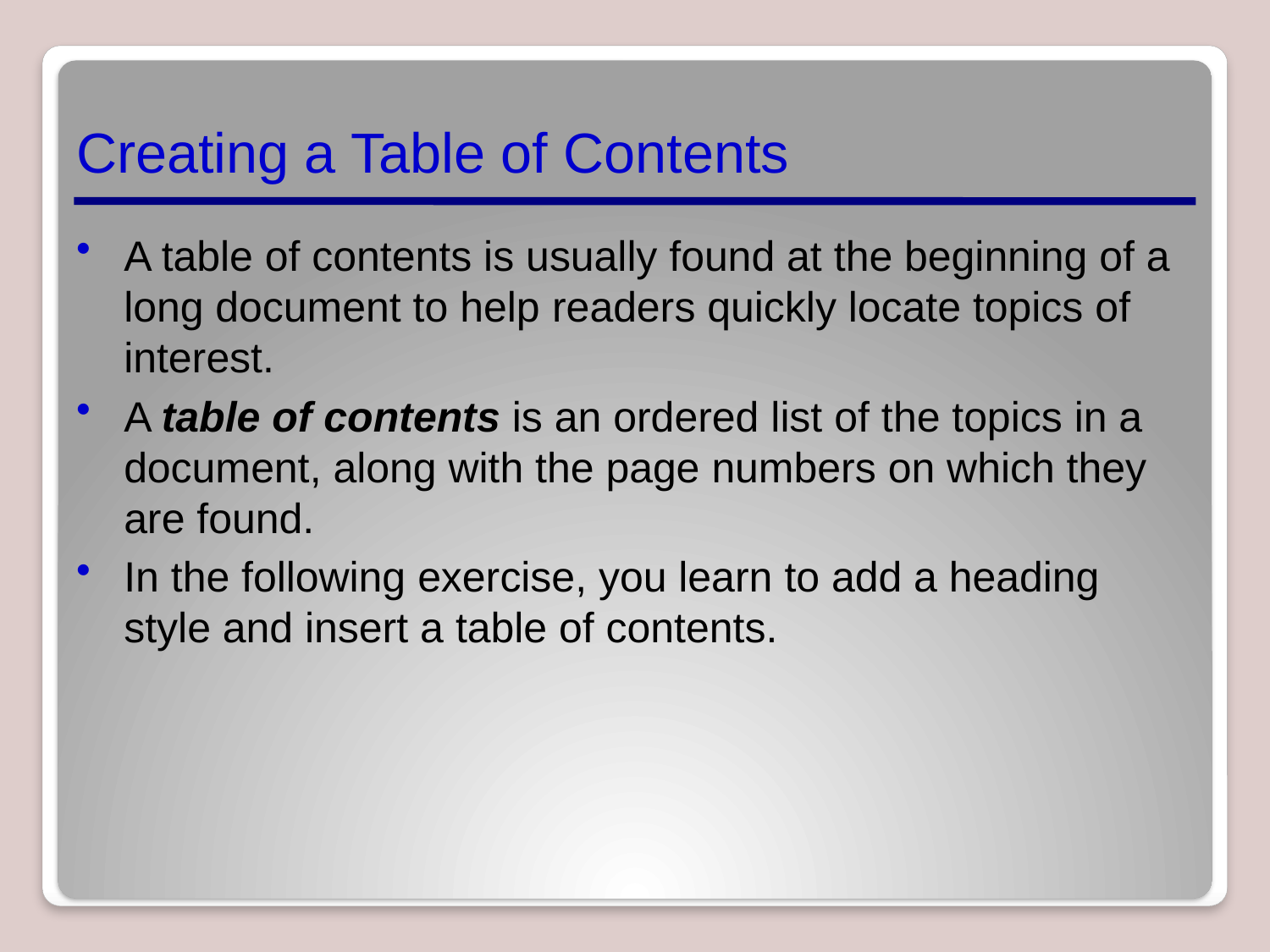

# Creating a Table of Contents
A table of contents is usually found at the beginning of a long document to help readers quickly locate topics of interest.
A table of contents is an ordered list of the topics in a document, along with the page numbers on which they are found.
In the following exercise, you learn to add a heading style and insert a table of contents.